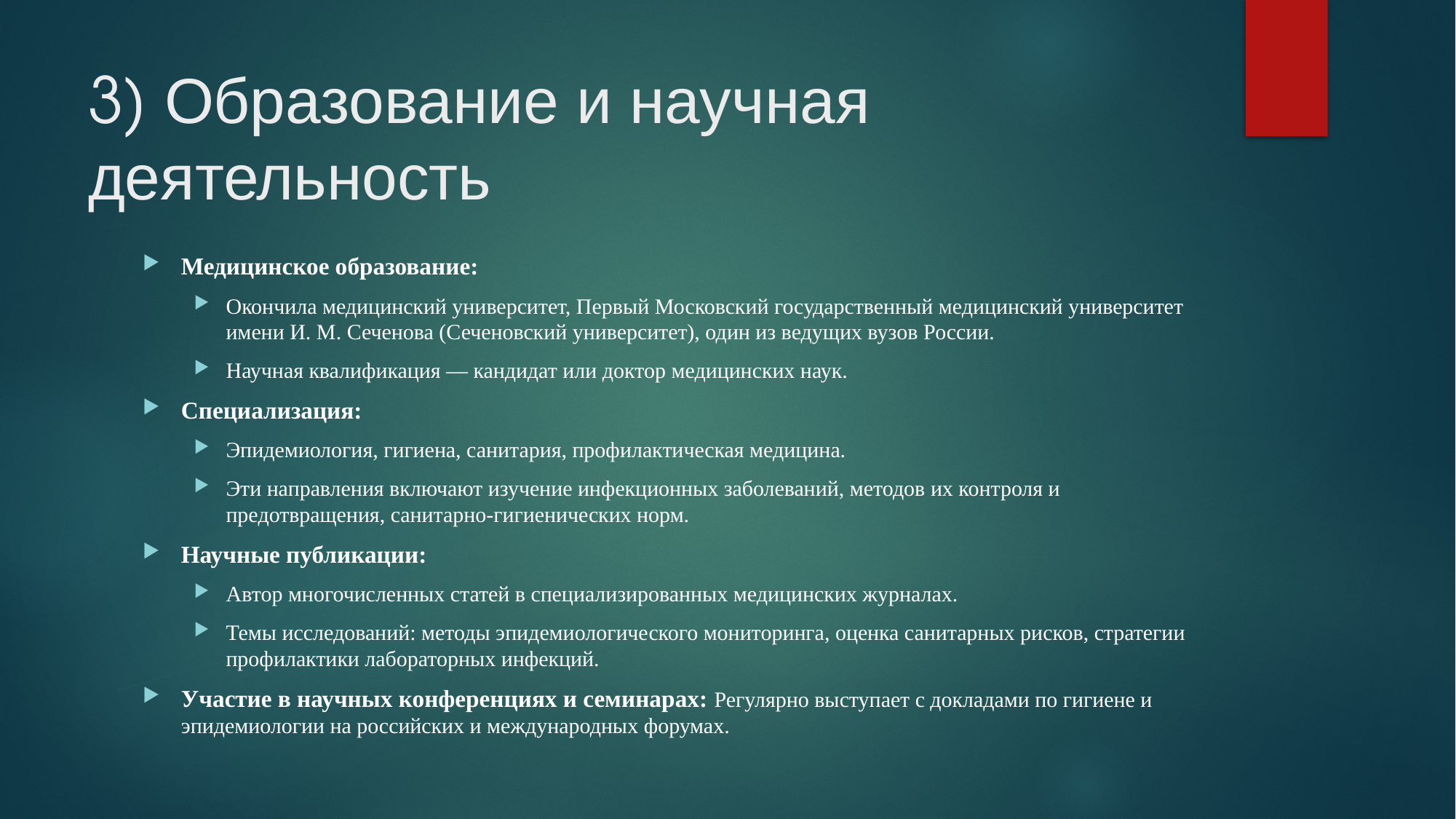

# 3) Образование и научная деятельность
Медицинское образование:
Окончила медицинский университет, Первый Московский государственный медицинский университет имени И. М. Сеченова (Сеченовский университет), один из ведущих вузов России.
Научная квалификация — кандидат или доктор медицинских наук.
Специализация:
Эпидемиология, гигиена, санитария, профилактическая медицина.
Эти направления включают изучение инфекционных заболеваний, методов их контроля и предотвращения, санитарно-гигиенических норм.
Научные публикации:
Автор многочисленных статей в специализированных медицинских журналах.
Темы исследований: методы эпидемиологического мониторинга, оценка санитарных рисков, стратегии профилактики лабораторных инфекций.
Участие в научных конференциях и семинарах: Регулярно выступает с докладами по гигиене и эпидемиологии на российских и международных форумах.